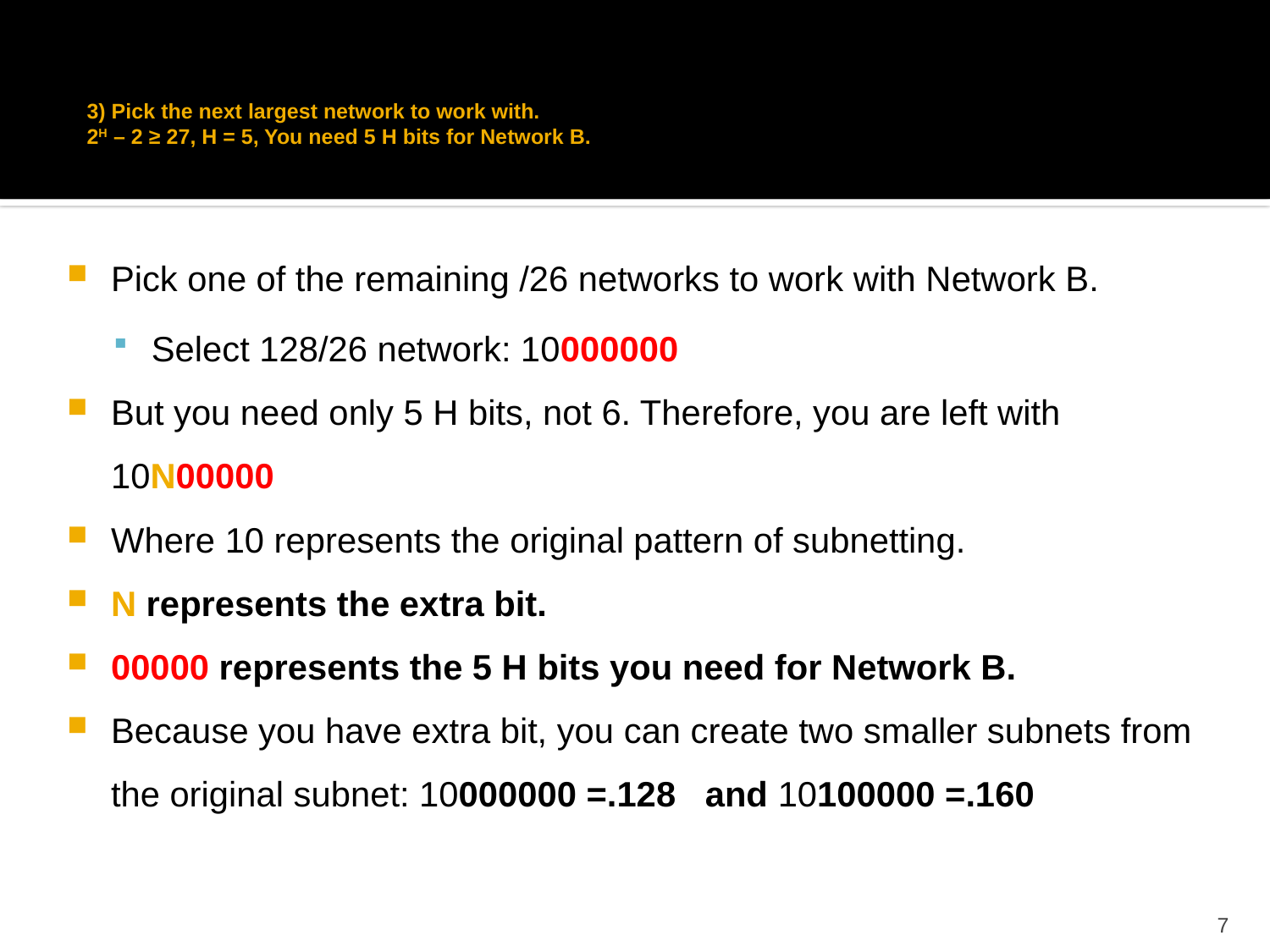

# 3) Pick the next largest network to work with. 2H – 2 ≥ 27, H = 5, You need 5 H bits for Network B.
Pick one of the remaining /26 networks to work with Network B.
Select 128/26 network: 10000000
But you need only 5 H bits, not 6. Therefore, you are left with 10N00000
Where 10 represents the original pattern of subnetting.
N represents the extra bit.
00000 represents the 5 H bits you need for Network B.
Because you have extra bit, you can create two smaller subnets from the original subnet: 10000000 =.128   and 10100000 =.160
7